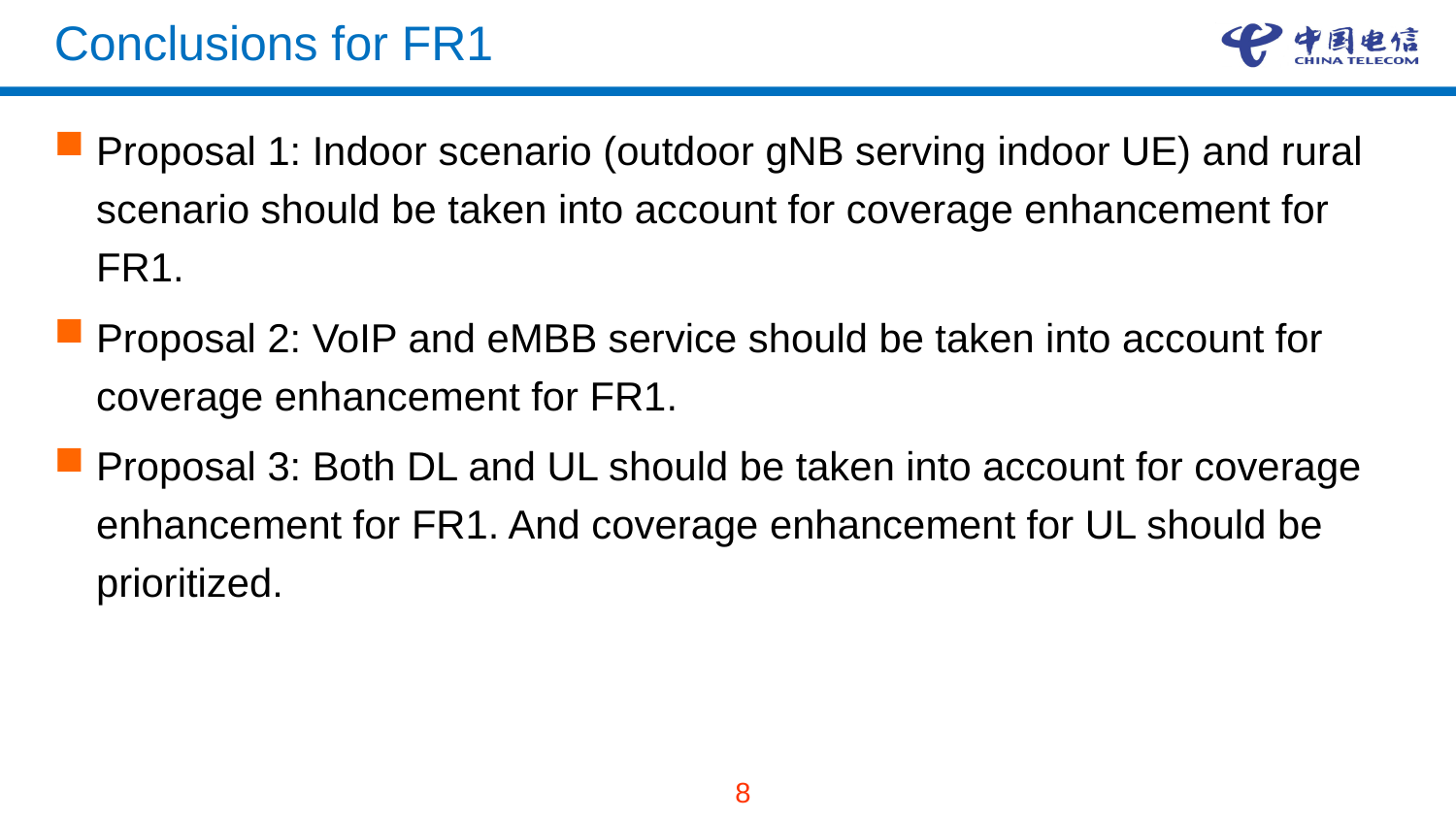

# Conclusions for FR1
Proposal 1: Indoor scenario (outdoor gNB serving indoor UE) and rural scenario should be taken into account for coverage enhancement for FR1.
Proposal 2: VoIP and eMBB service should be taken into account for coverage enhancement for FR1.
Proposal 3: Both DL and UL should be taken into account for coverage enhancement for FR1. And coverage enhancement for UL should be prioritized.

8